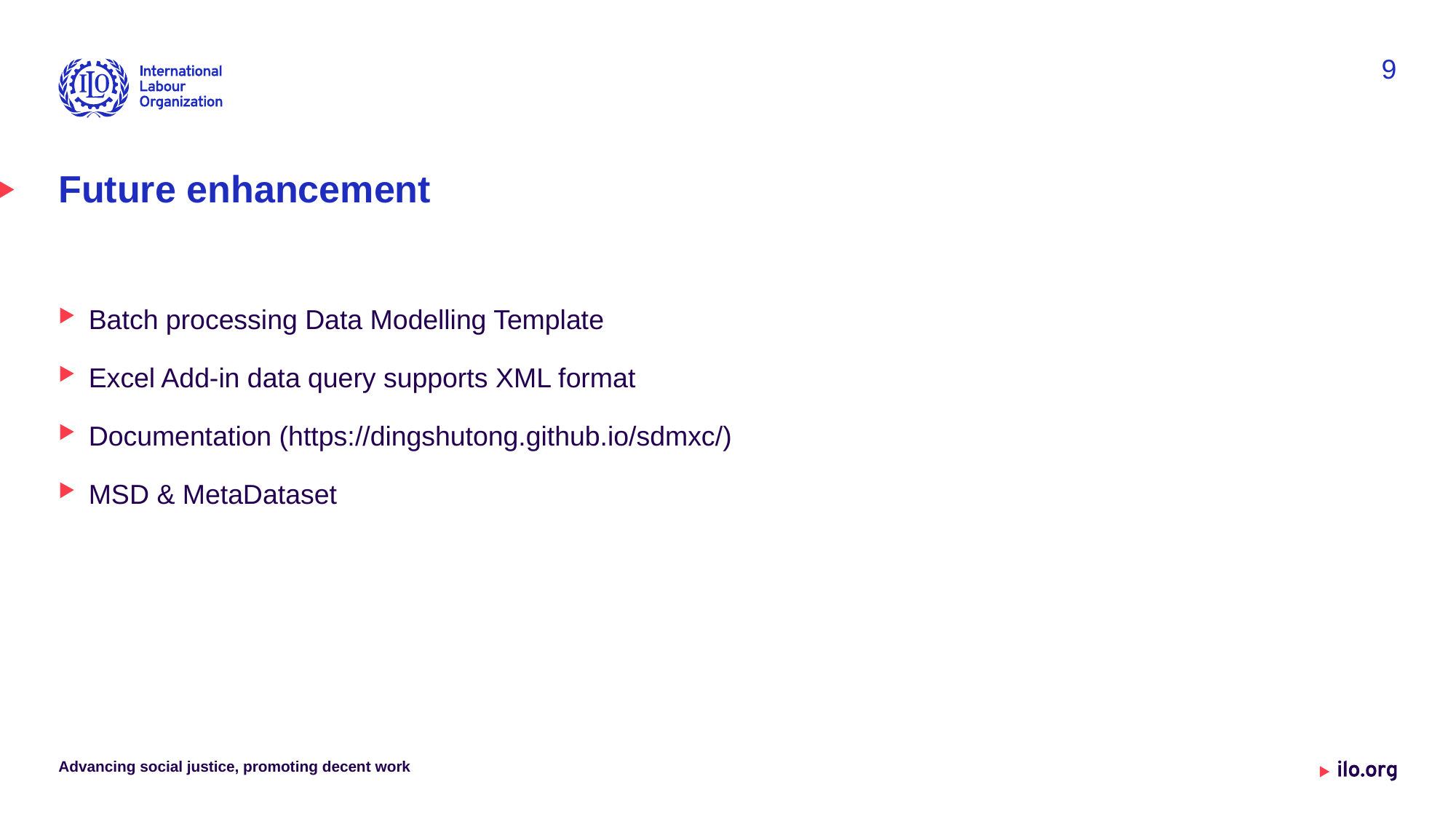

9
# Future enhancement
Batch processing Data Modelling Template
Excel Add-in data query supports XML format
Documentation (https://dingshutong.github.io/sdmxc/)
MSD & MetaDataset
Advancing social justice, promoting decent work
Date: Monday / 01 / October / 2019